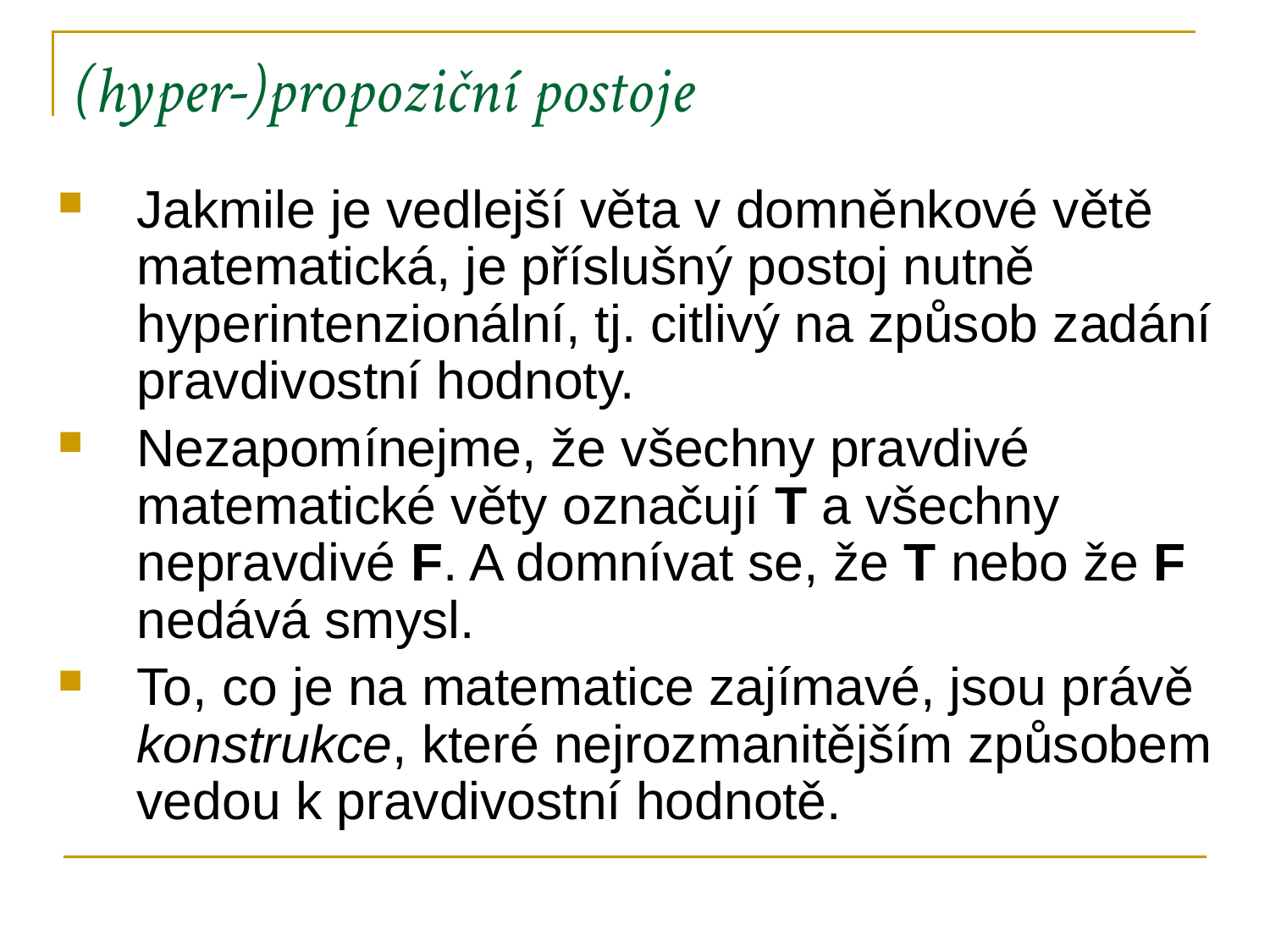

# (hyper-)propoziční postoje
Jakmile je vedlejší věta v domněnkové větě matematická, je příslušný postoj nutně hyperintenzionální, tj. citlivý na způsob zadání pravdivostní hodnoty.
Nezapomínejme, že všechny pravdivé matematické věty označují T a všechny nepravdivé F. A domnívat se, že T nebo že F nedává smysl.
To, co je na matematice zajímavé, jsou právě konstrukce, které nejrozmanitějším způsobem vedou k pravdivostní hodnotě.